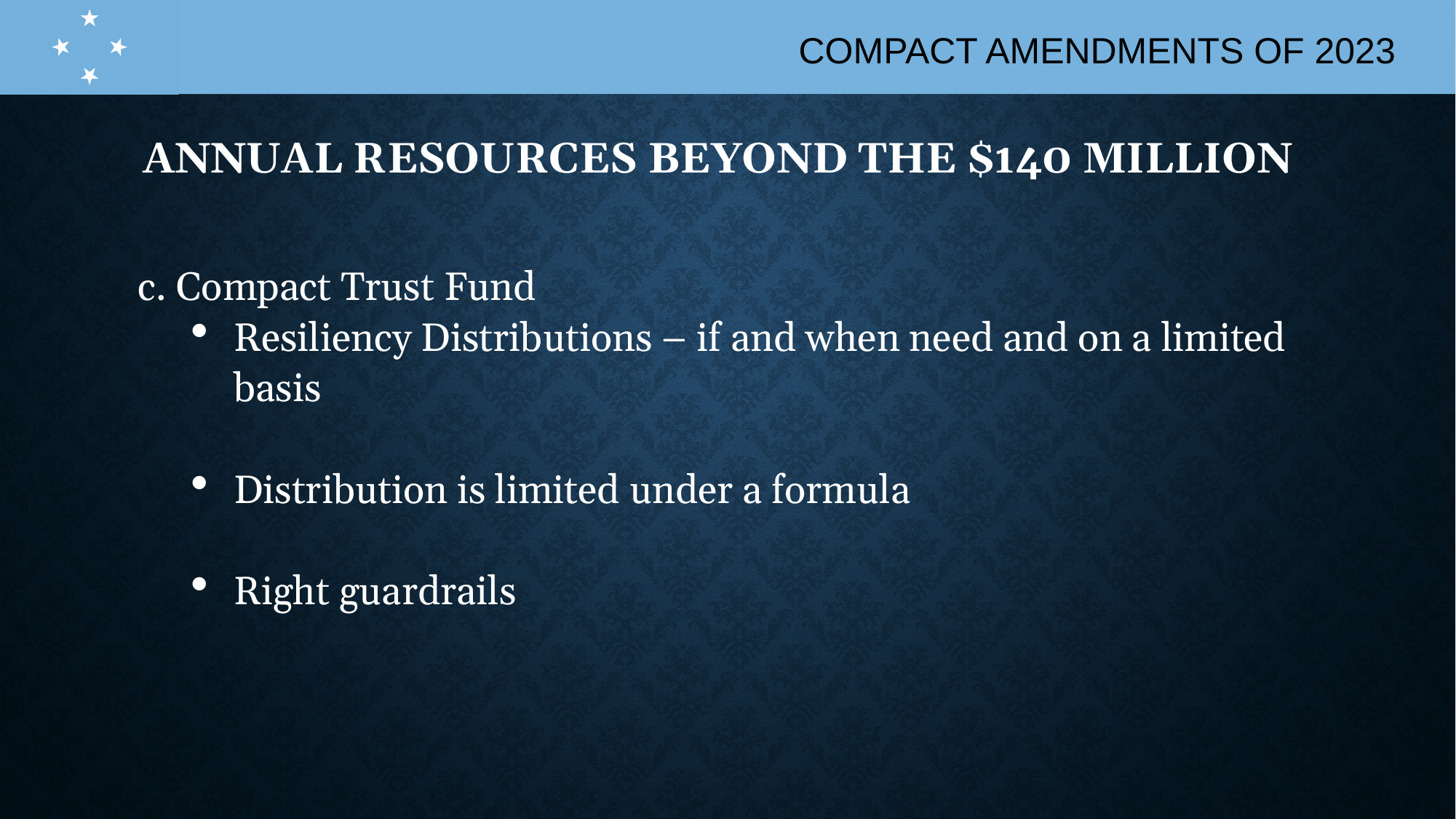

# Annual resources beyond the $140 mILLION

c. Compact Trust Fund
Resiliency Distributions – if and when need and on a limited basis

Distribution is limited under a formula

Right guardrails